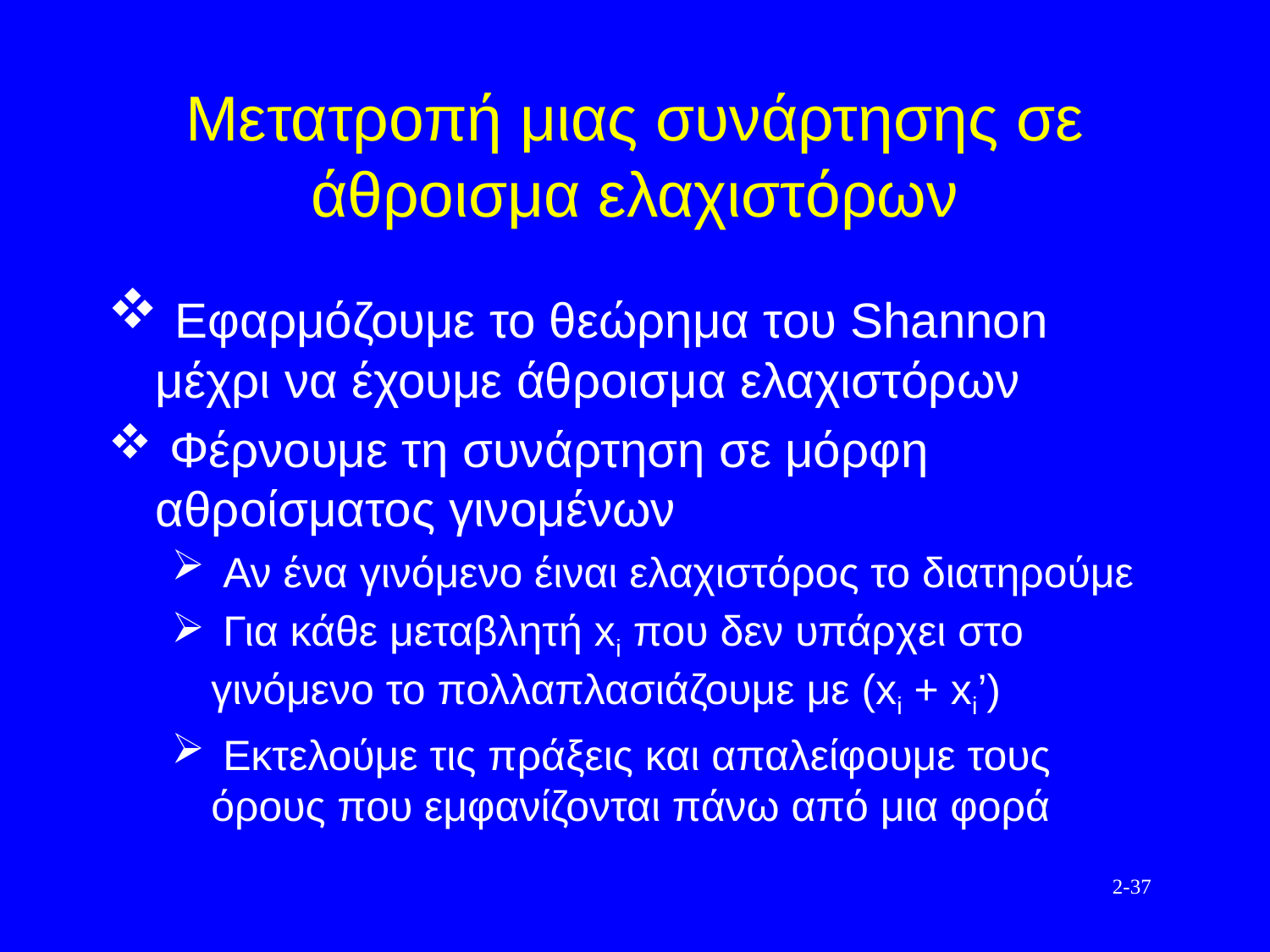

# Μετατροπή μιας συνάρτησης σε άθροισμα ελαχιστόρων
 Εφαρμόζουμε το θεώρημα του Shannon μέχρι να έχουμε άθροισμα ελαχιστόρων
 Φέρνουμε τη συνάρτηση σε μόρφη αθροίσματος γινομένων
 Αν ένα γινόμενο έιναι ελαχιστόρος το διατηρούμε
 Για κάθε μεταβλητή xi που δεν υπάρχει στο γινόμενο το πολλαπλασιάζουμε με (xi + xi’)
 Εκτελούμε τις πράξεις και απαλείφουμε τους όρους που εμφανίζονται πάνω από μια φορά